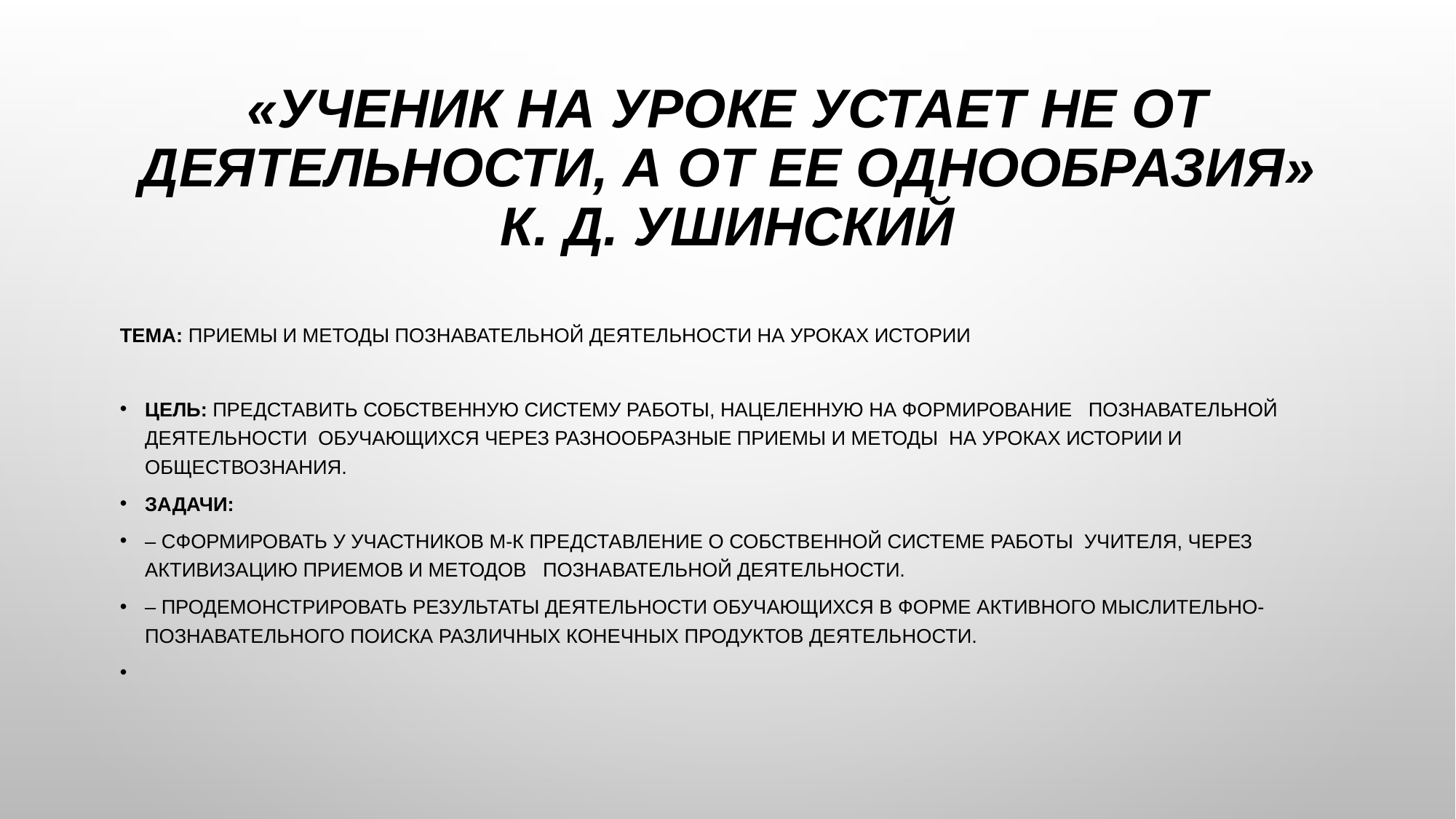

# «Ученик на уроке устает не от деятельности, а от ее однообразия» К. Д. Ушинский

Тема: Приемы и методы познавательной деятельности на уроках истории

Цель: представить собственную систему работы, нацеленную на формирование   познавательной деятельности  обучающихся через разнообразные приемы и методы  на уроках истории и обществознания.
Задачи:
– сформировать у участников М-К представление о собственной системе работы  учителя, через активизацию приемов и методов   познавательной деятельности.
– продемонстрировать результаты деятельности обучающихся в форме активного мыслительно-познавательного поиска различных конечных продуктов деятельности.